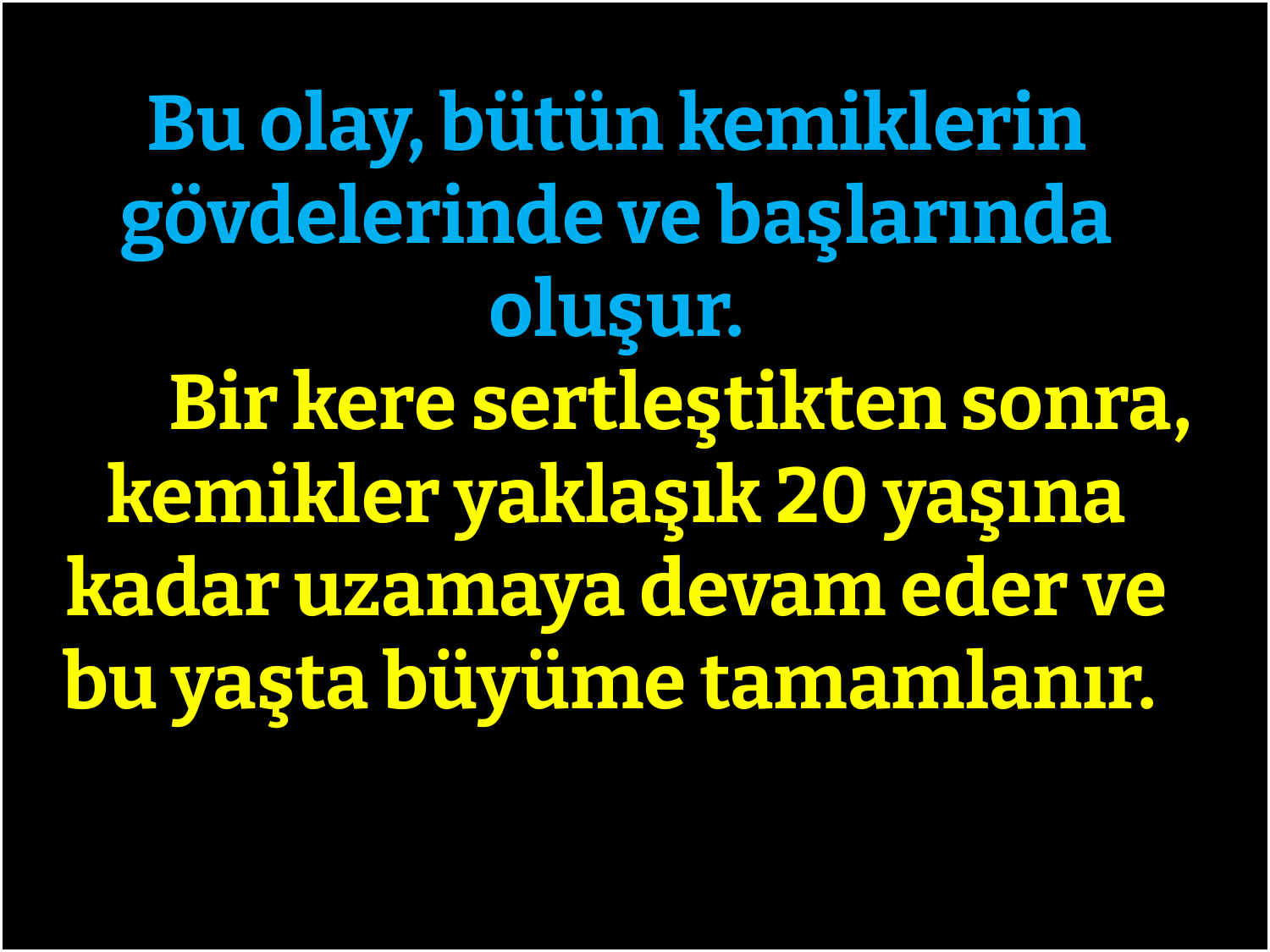

Bu olay, bütün kemiklerin gövdelerinde ve başlarında oluşur.
	Bir kere sertleştikten sonra, kemikler yaklaşık 20 yaşına kadar uzamaya devam eder ve bu yaşta büyüme tamamlanır.
#